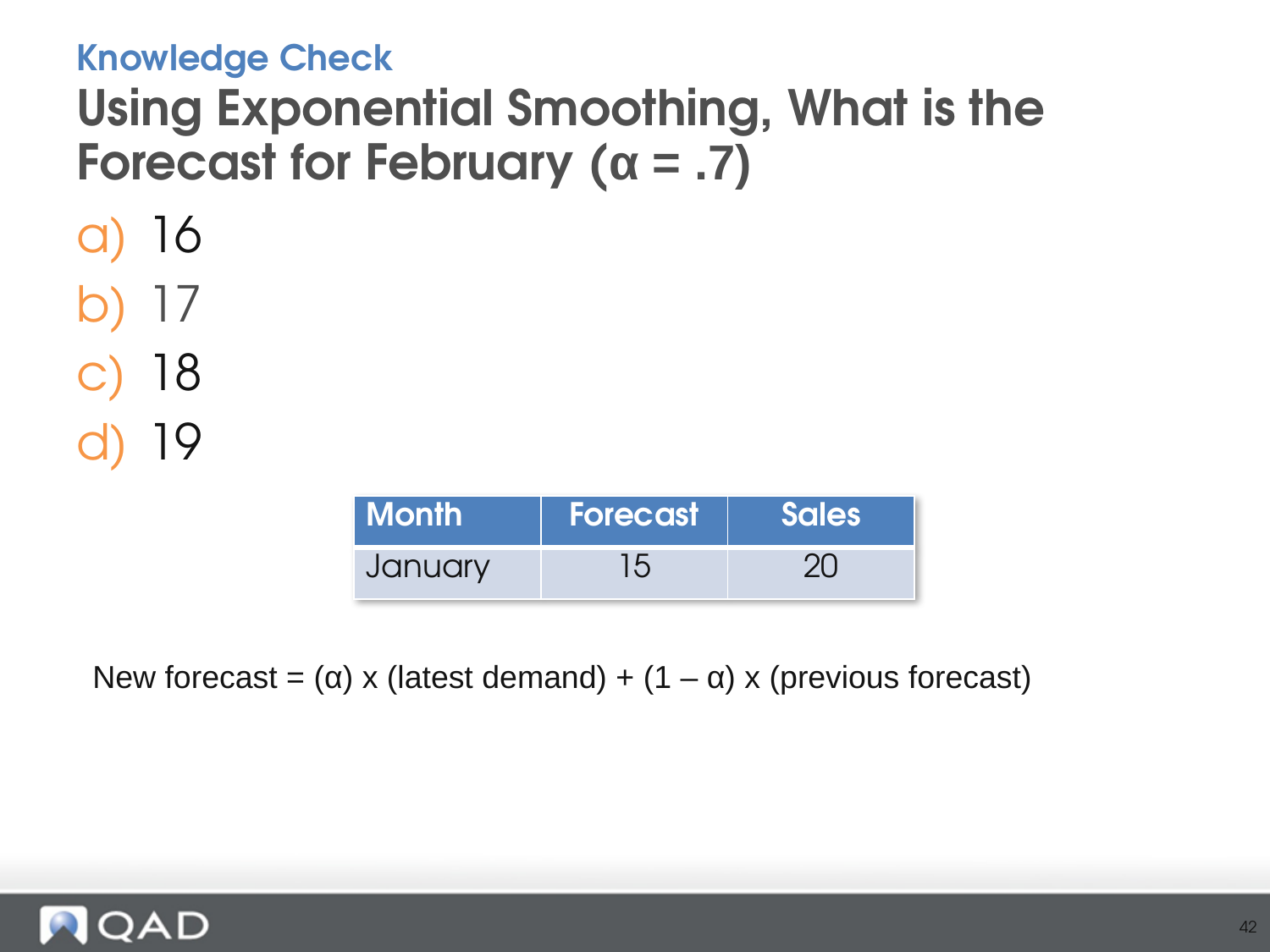

Knowledge Check
# Using Exponential Smoothing, What is the Forecast for February (α = .7)
16
17
18
19
| Month | Forecast | Sales |
| --- | --- | --- |
| January | 15 | 20 |
New forecast = (α) x (latest demand) + (1 – α) x (previous forecast)
42